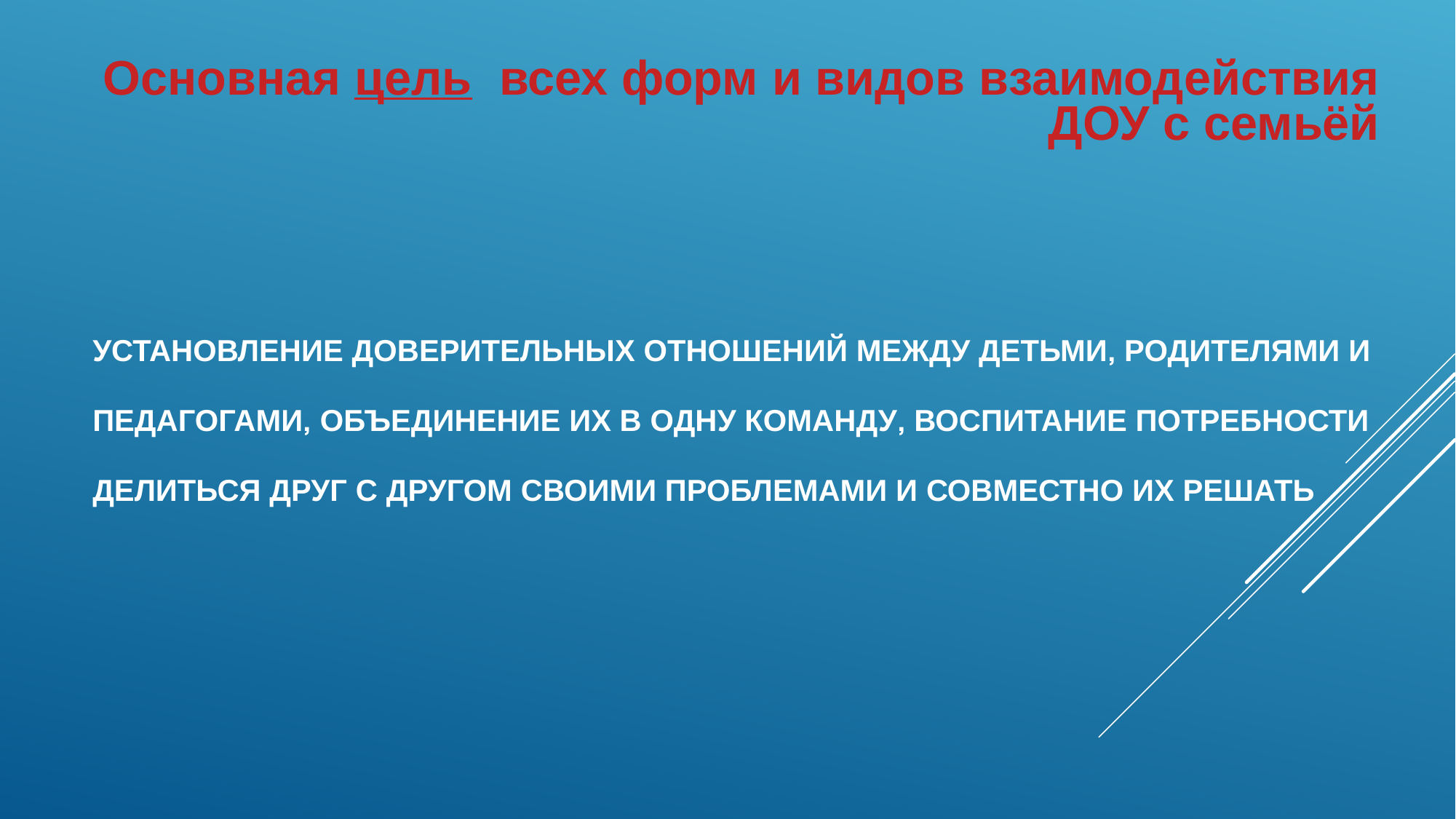

Основная цель  всех форм и видов взаимодействия ДОУ с семьёй
# Установление доверительных отношений между детьми, родителями и педагогами, объединение их в одну команду, воспитание потребности делиться друг с другом своими проблемами и совместно их решать